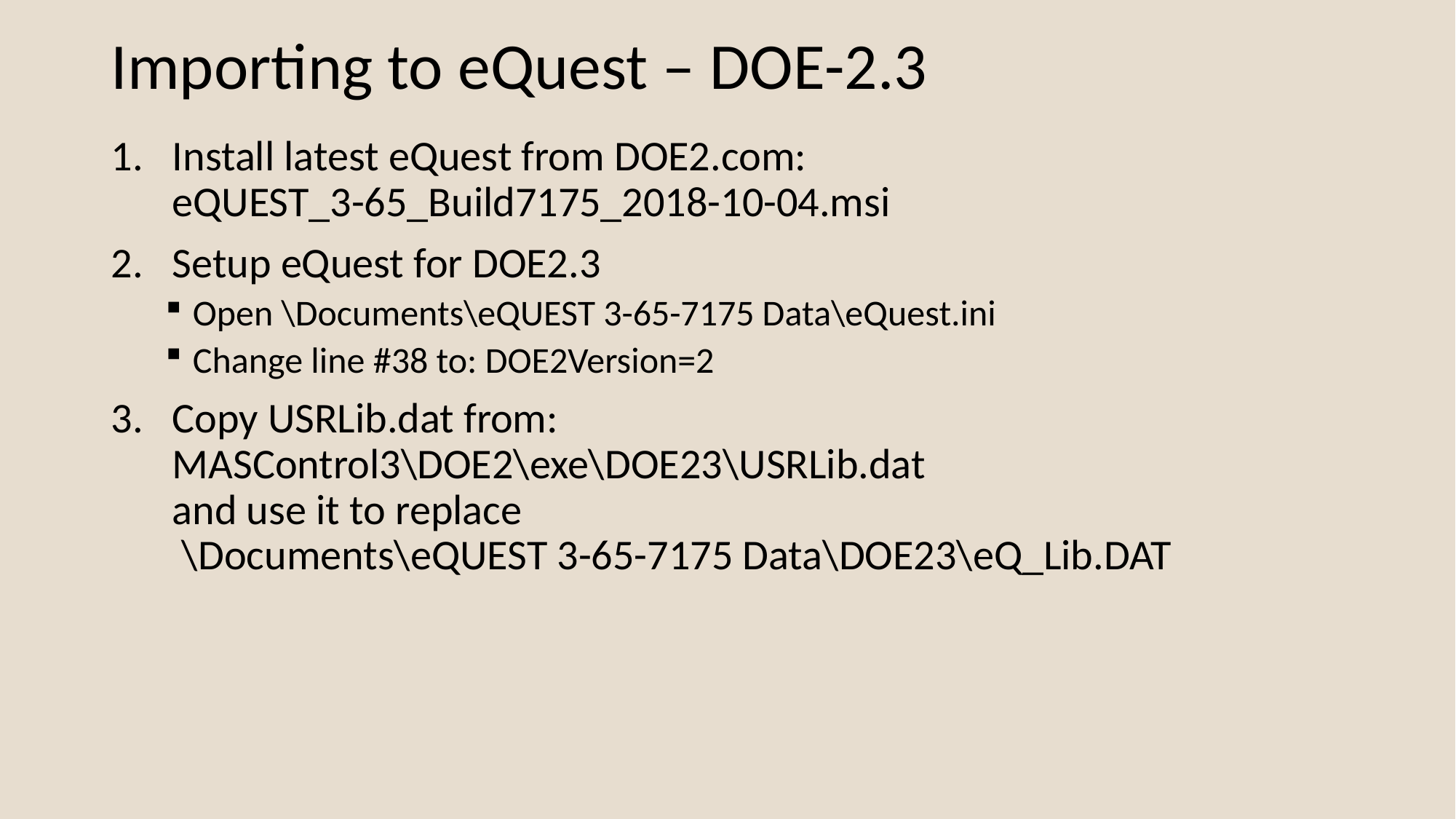

# Importing to eQuest – DOE-2.3
Install latest eQuest from DOE2.com:
eQUEST_3-65_Build7175_2018-10-04.msi
Setup eQuest for DOE2.3
Open \Documents\eQUEST 3-65-7175 Data\eQuest.ini
Change line #38 to: DOE2Version=2
Copy USRLib.dat from:
MASControl3\DOE2\exe\DOE23\USRLib.dat
and use it to replace
 \Documents\eQUEST 3-65-7175 Data\DOE23\eQ_Lib.DAT